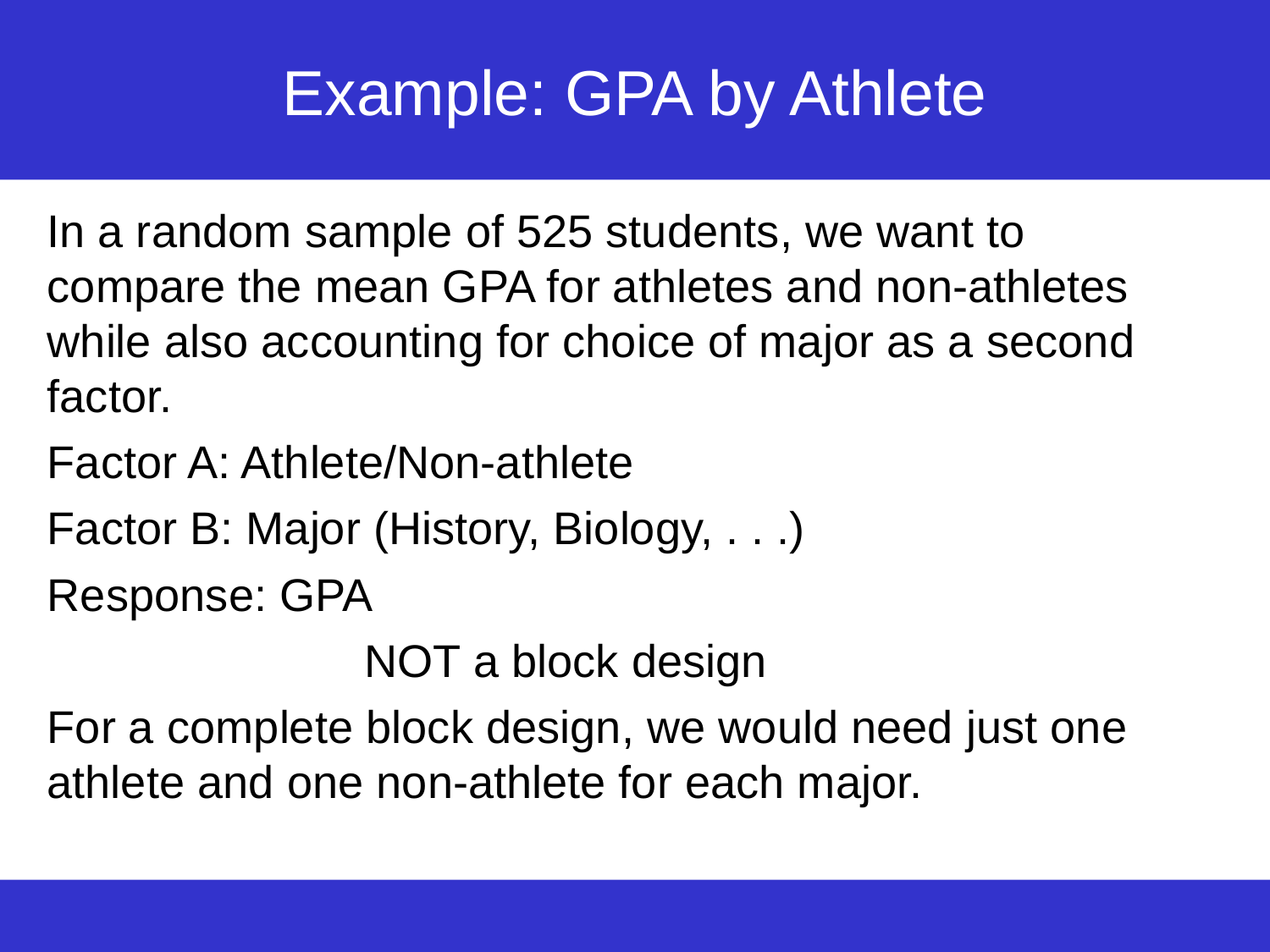

# Example: GPA by Athlete
In a random sample of 525 students, we want to compare the mean GPA for athletes and non-athletes while also accounting for choice of major as a second factor.
Factor A: Athlete/Non-athlete
Factor B: Major (History, Biology, . . .)
Response: GPA
NOT a block design
For a complete block design, we would need just one athlete and one non-athlete for each major.